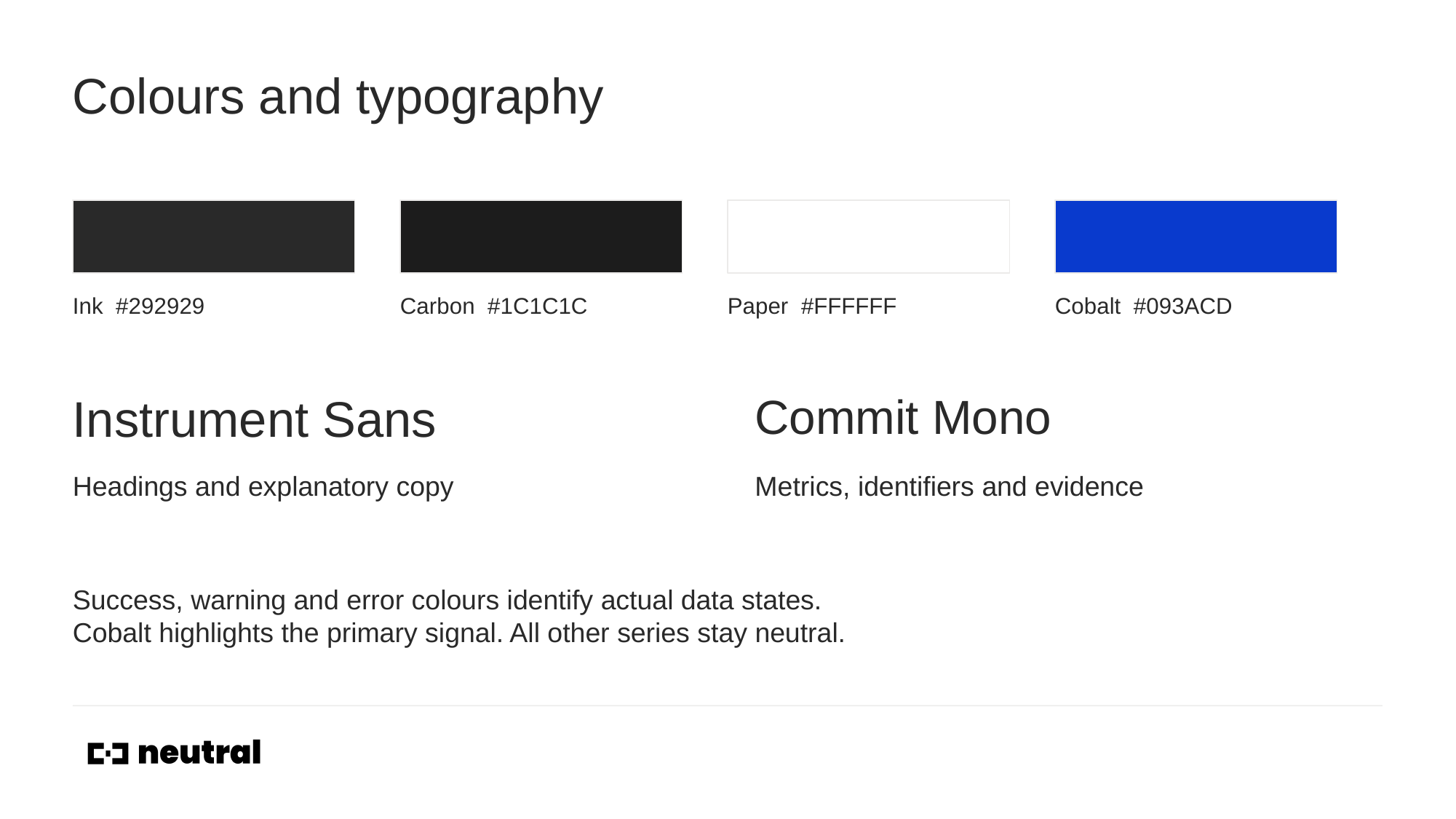

# Colours and typography

Ink  #292929
Carbon  #1C1C1C
Paper  #FFFFFF
Cobalt  #093ACD
Instrument Sans
Commit Mono
Headings and explanatory copy
Metrics, identifiers and evidence
Success, warning and error colours identify actual data states.
Cobalt highlights the primary signal. All other series stay neutral.